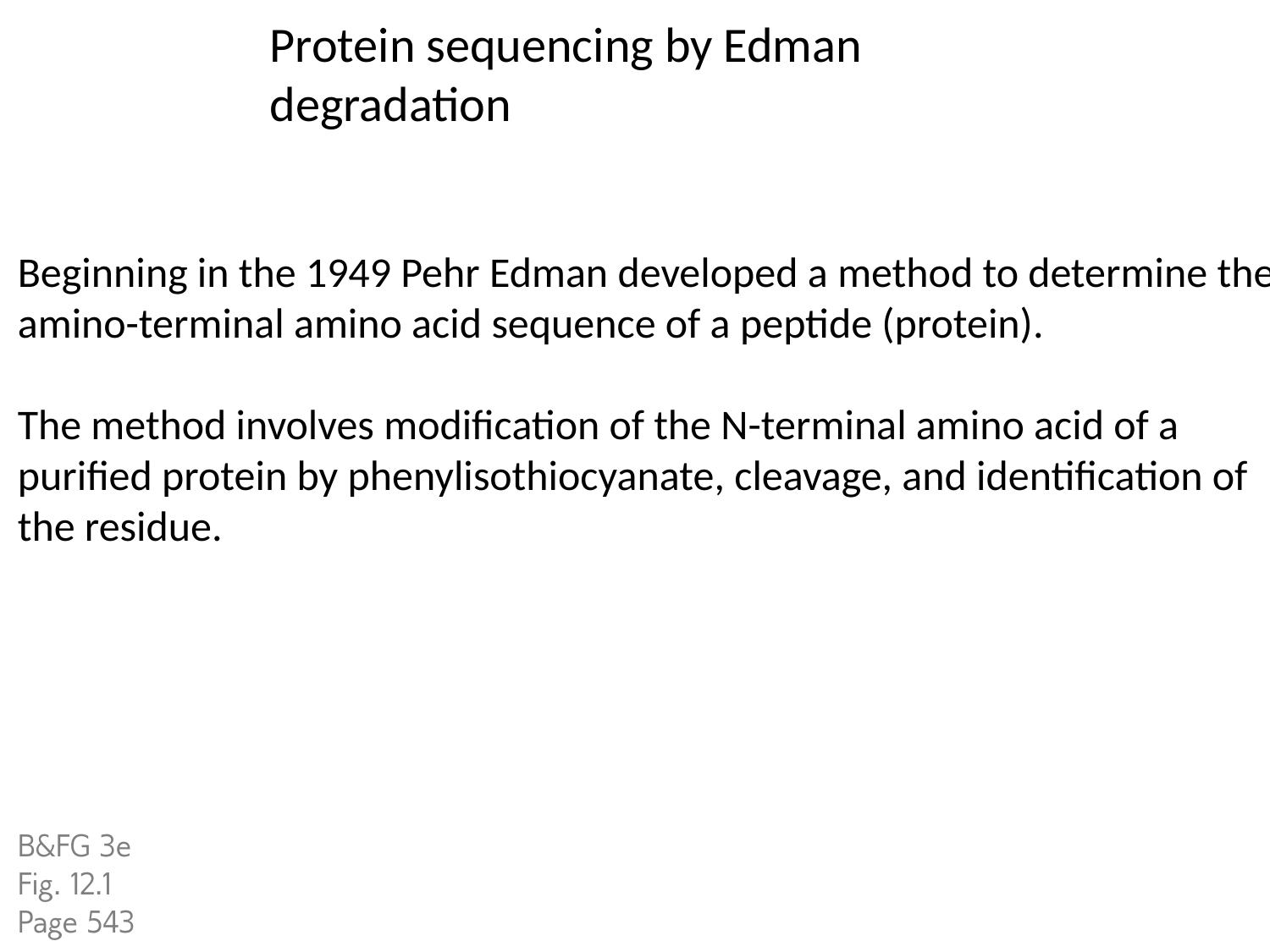

Protein sequencing by Edman degradation
Beginning in the 1949 Pehr Edman developed a method to determine the amino-terminal amino acid sequence of a peptide (protein).

The method involves modification of the N-terminal amino acid of a purified protein by phenylisothiocyanate, cleavage, and identification of the residue.
B&FG 3e
Fig. 12.1
Page 543